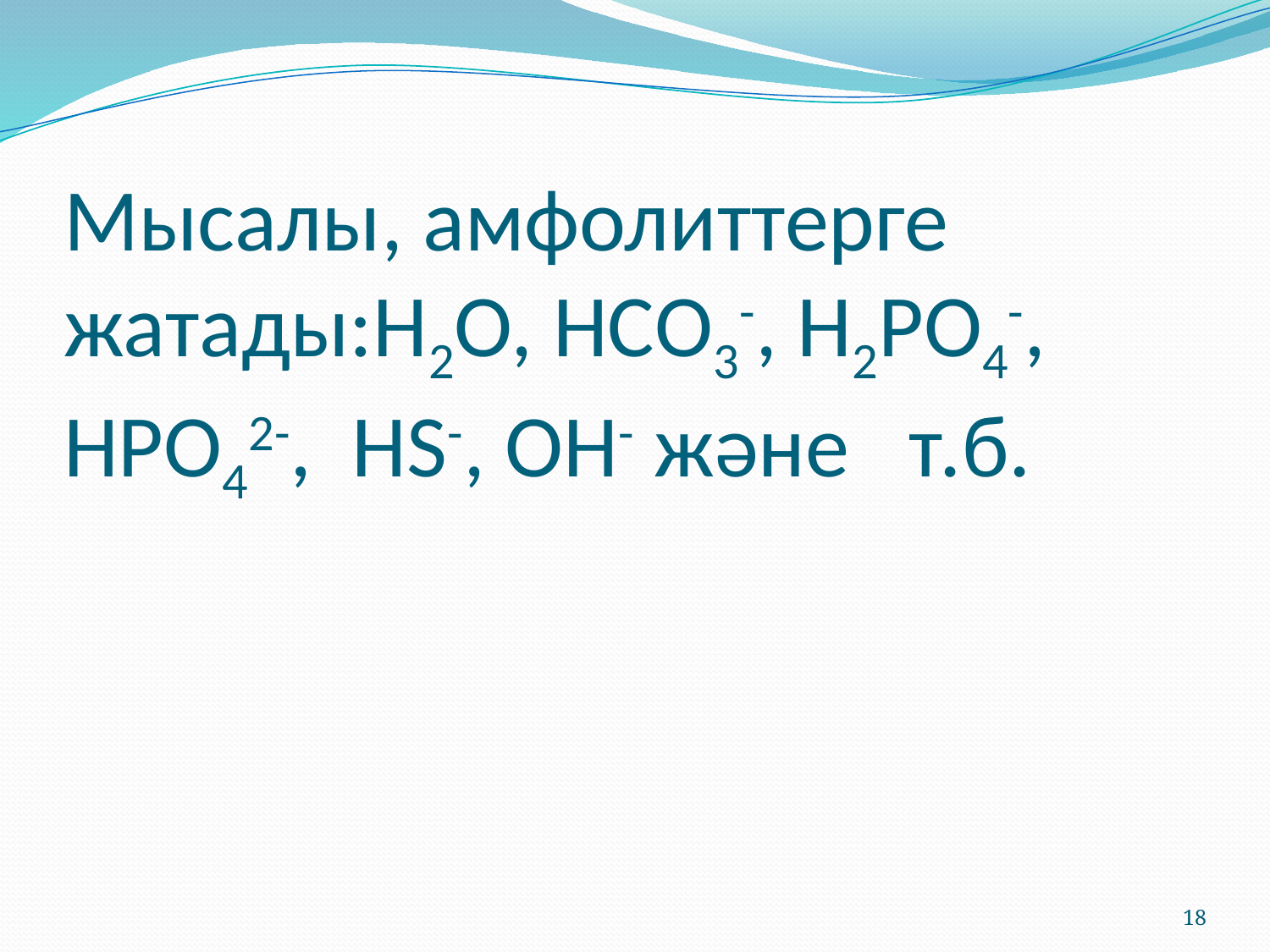

# Мысалы, амфолиттерге жатады:Н2О, НСО3-, Н2РО4-, НРО42-,  НS-, ОН- және   т.б.
18